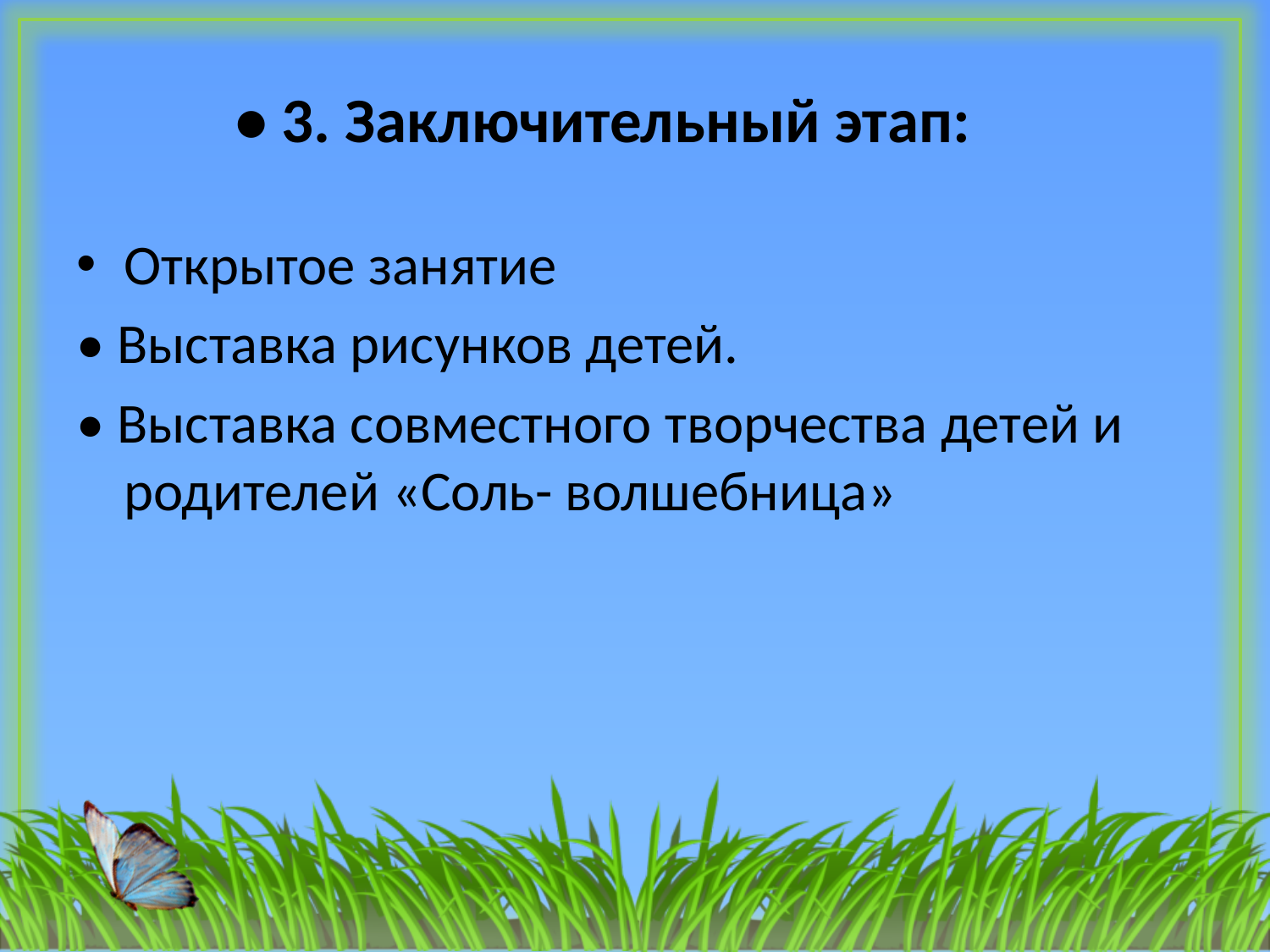

# • 3. Заключительный этап:
Открытое занятие
• Выставка рисунков детей.
• Выставка совместного творчества детей и родителей «Соль- волшебница»